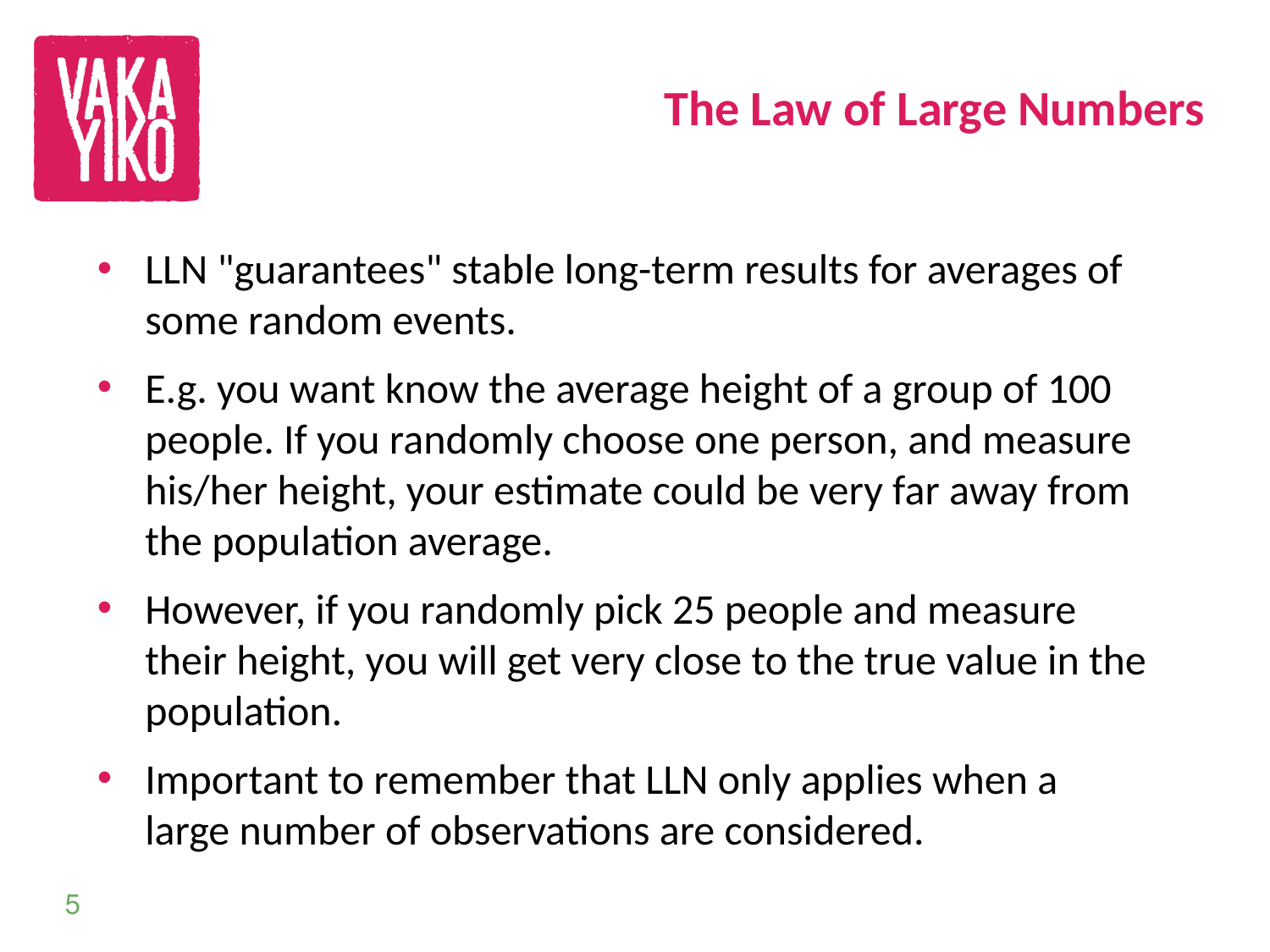

# The Law of Large Numbers
LLN "guarantees" stable long-term results for averages of some random events.
E.g. you want know the average height of a group of 100 people. If you randomly choose one person, and measure his/her height, your estimate could be very far away from the population average.
However, if you randomly pick 25 people and measure their height, you will get very close to the true value in the population.
Important to remember that LLN only applies when a large number of observations are considered.
5